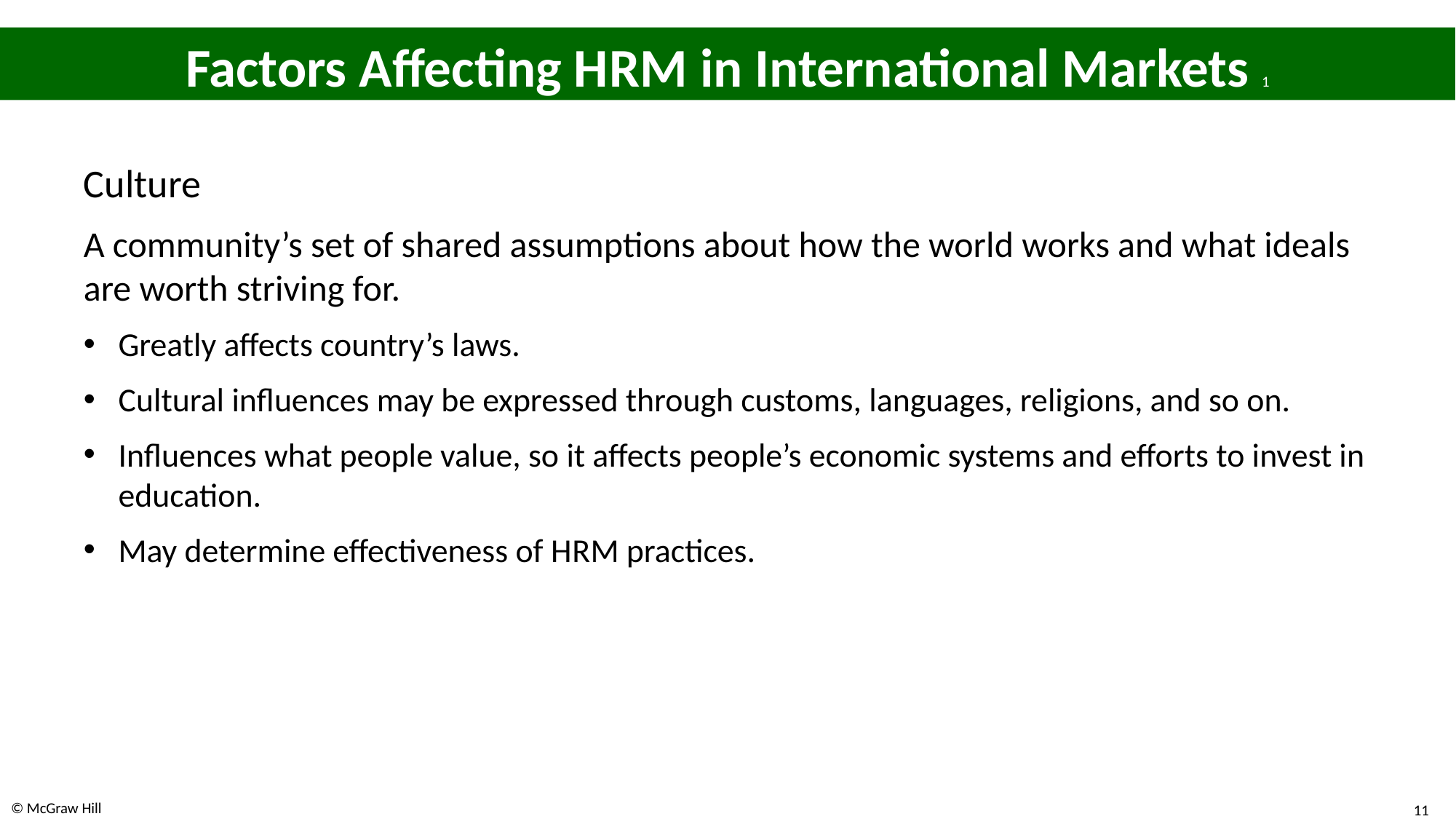

# Factors Affecting H R M in International Markets 1
Culture
A community’s set of shared assumptions about how the world works and what ideals are worth striving for.
Greatly affects country’s laws.
Cultural influences may be expressed through customs, languages, religions, and so on.
Influences what people value, so it affects people’s economic systems and efforts to invest in education.
May determine effectiveness of H R M practices.